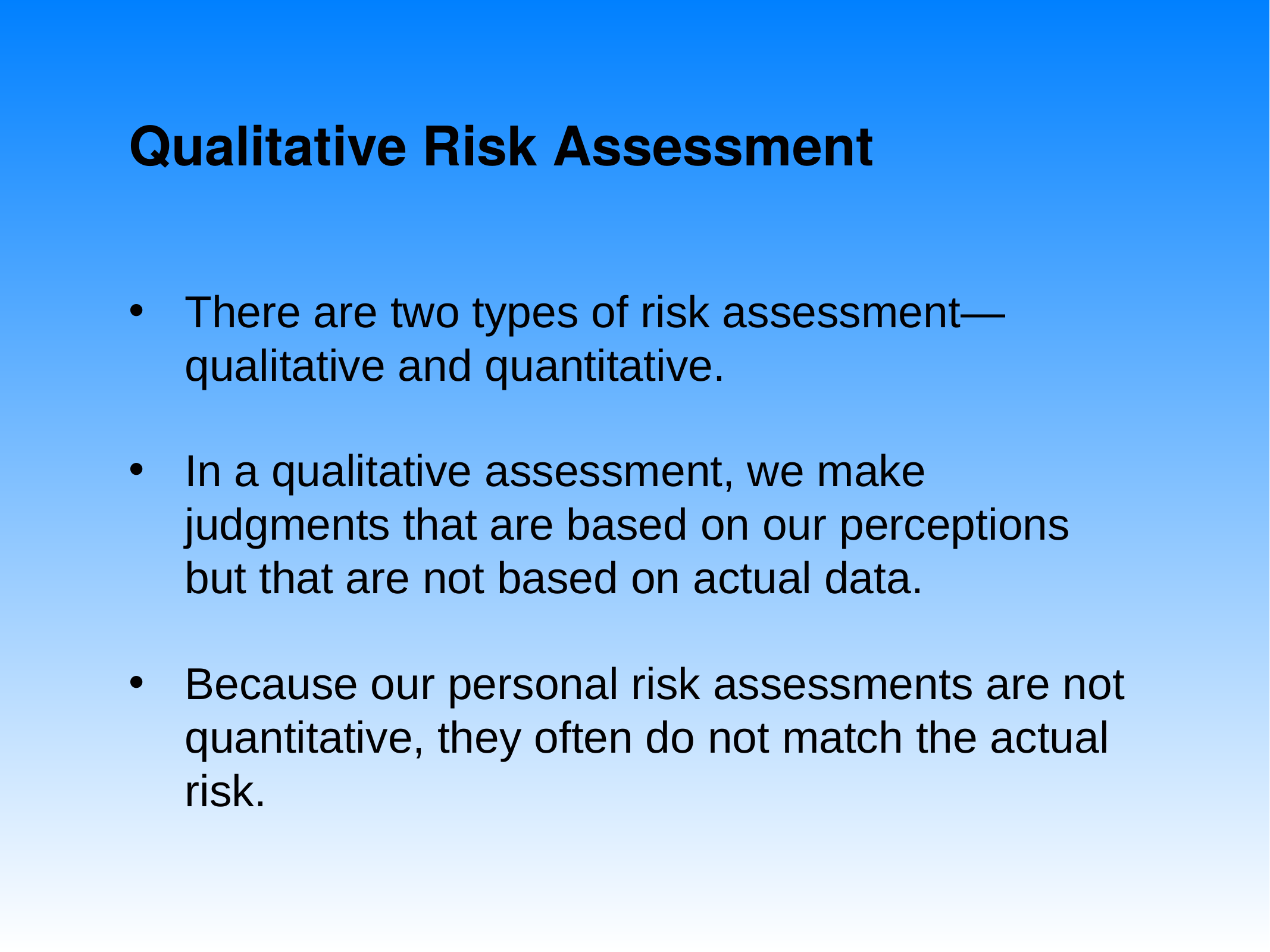

# Qualitative Risk Assessment

There are two types of risk assessment—qualitative and quantitative.
In a qualitative assessment, we make judgments that are based on our perceptions but that are not based on actual data.
Because our personal risk assessments are not quantitative, they often do not match the actual risk.